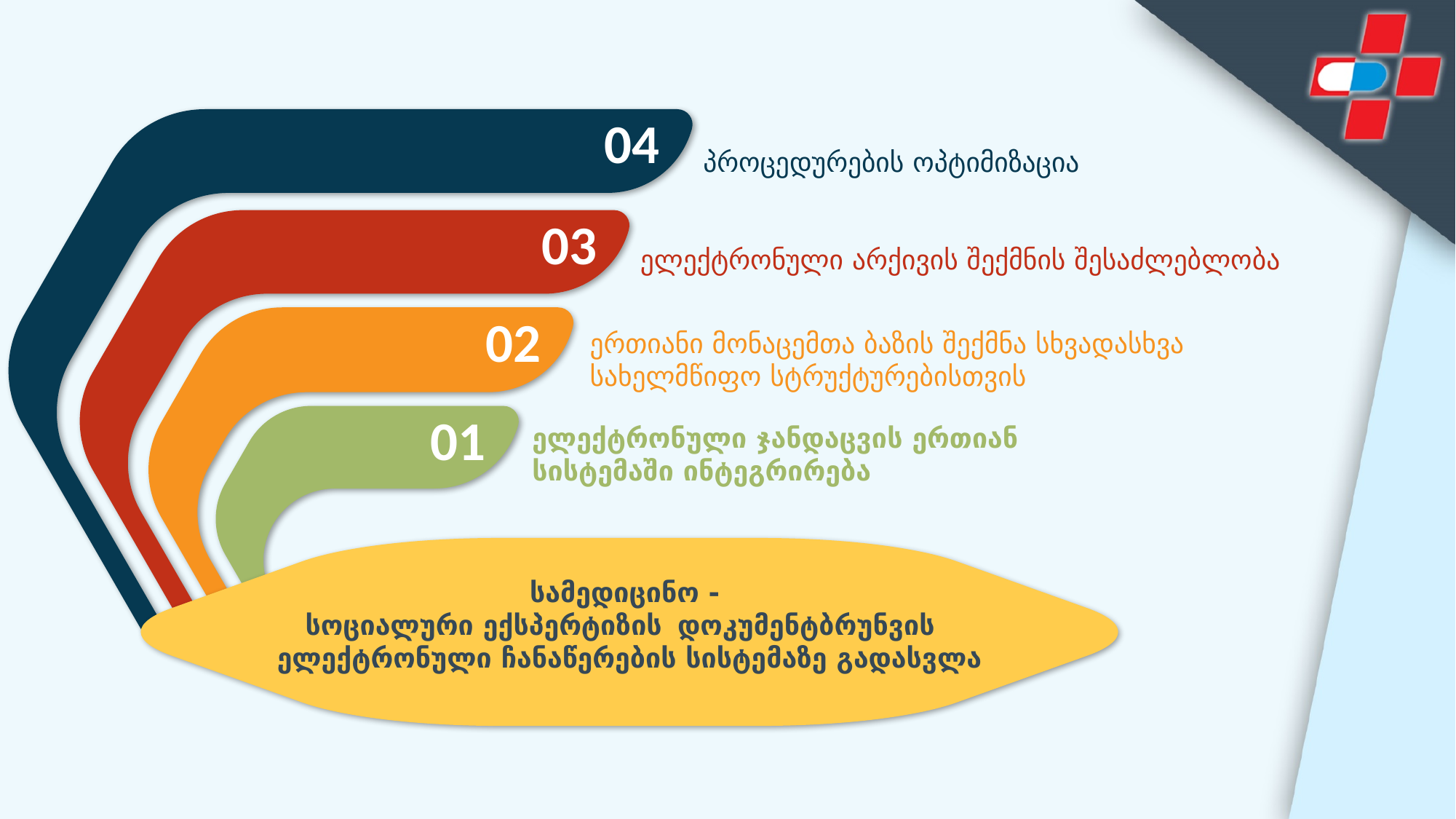

04
პროცედურების ოპტიმიზაცია
03
ელექტრონული არქივის შექმნის შესაძლებლობა
02
ერთიანი მონაცემთა ბაზის შექმნა სხვადასხვა სახელმწიფო სტრუქტურებისთვის
01
ელექტრონული ჯანდაცვის ერთიან სისტემაში ინტეგრირება

სამედიცინო -
სოციალური ექსპერტიზის  დოკუმენტბრუნვის
ელექტრონული ჩანაწერების სისტემაზე გადასვლა